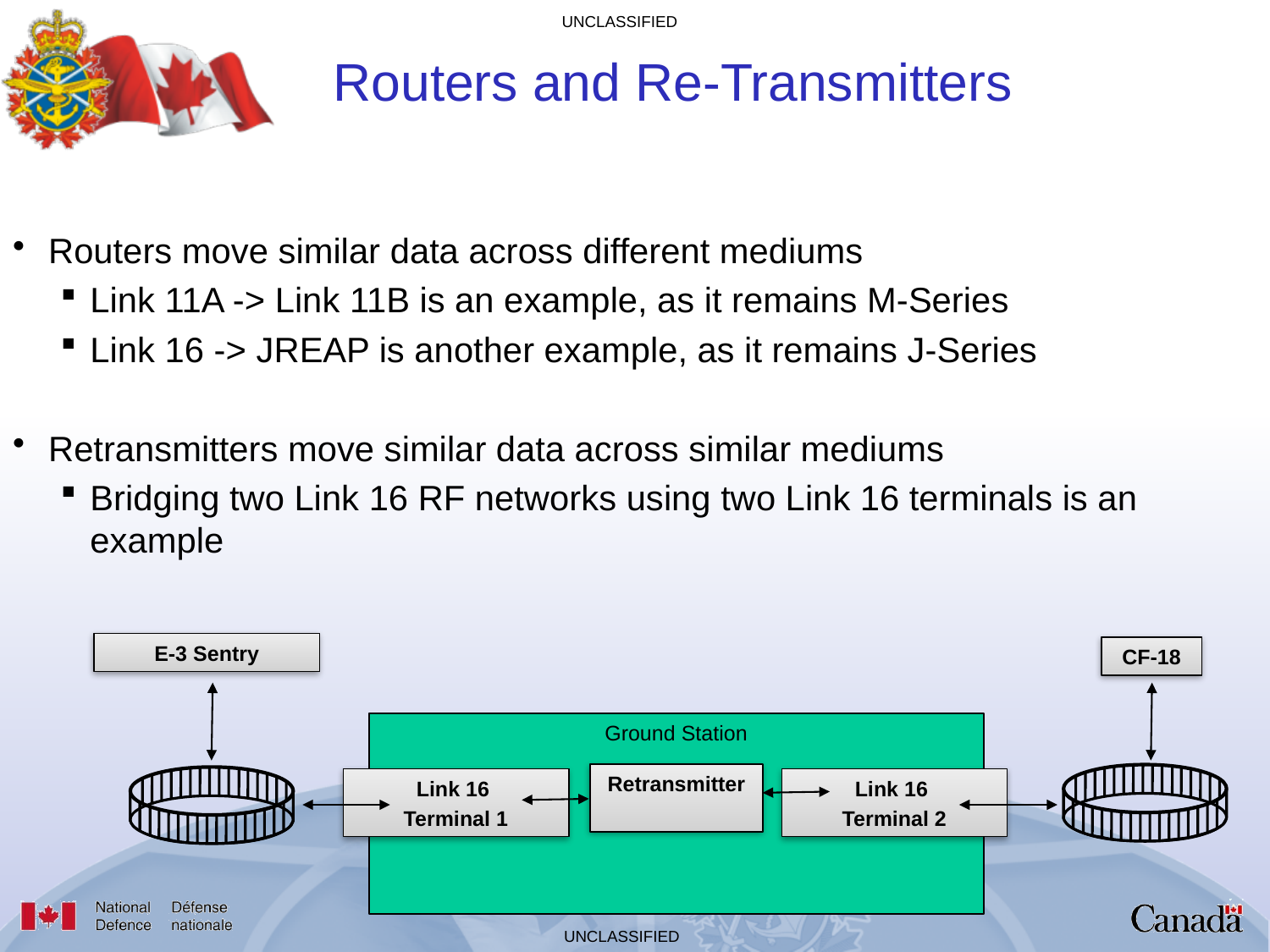

# Routers and Re-Transmitters
Routers move similar data across different mediums
Link 11A -> Link 11B is an example, as it remains M-Series
Link 16 -> JREAP is another example, as it remains J-Series

Retransmitters move similar data across similar mediums
Bridging two Link 16 RF networks using two Link 16 terminals is an example
E-3 Sentry
CF-18
Ground Station
Retransmitter

Link 16
Terminal 1
Link 16
Terminal 2